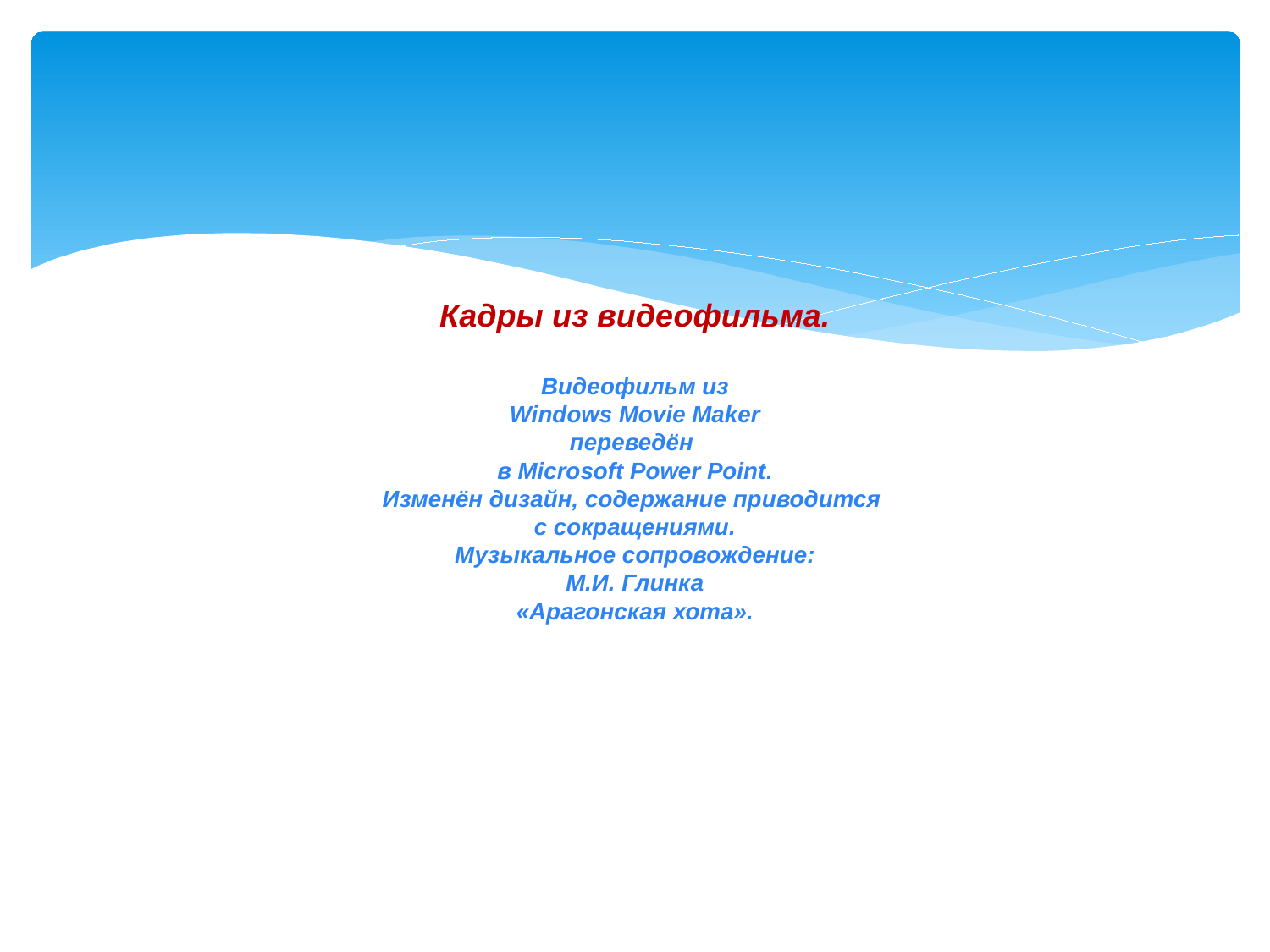

# Кадры из видеофильма. Видеофильм из Windows Movie Maker переведён в Microsoft Power Point. Изменён дизайн, содержание приводится с сокращениями. Музыкальное сопровождение: М.И. Глинка «Арагонская хота».